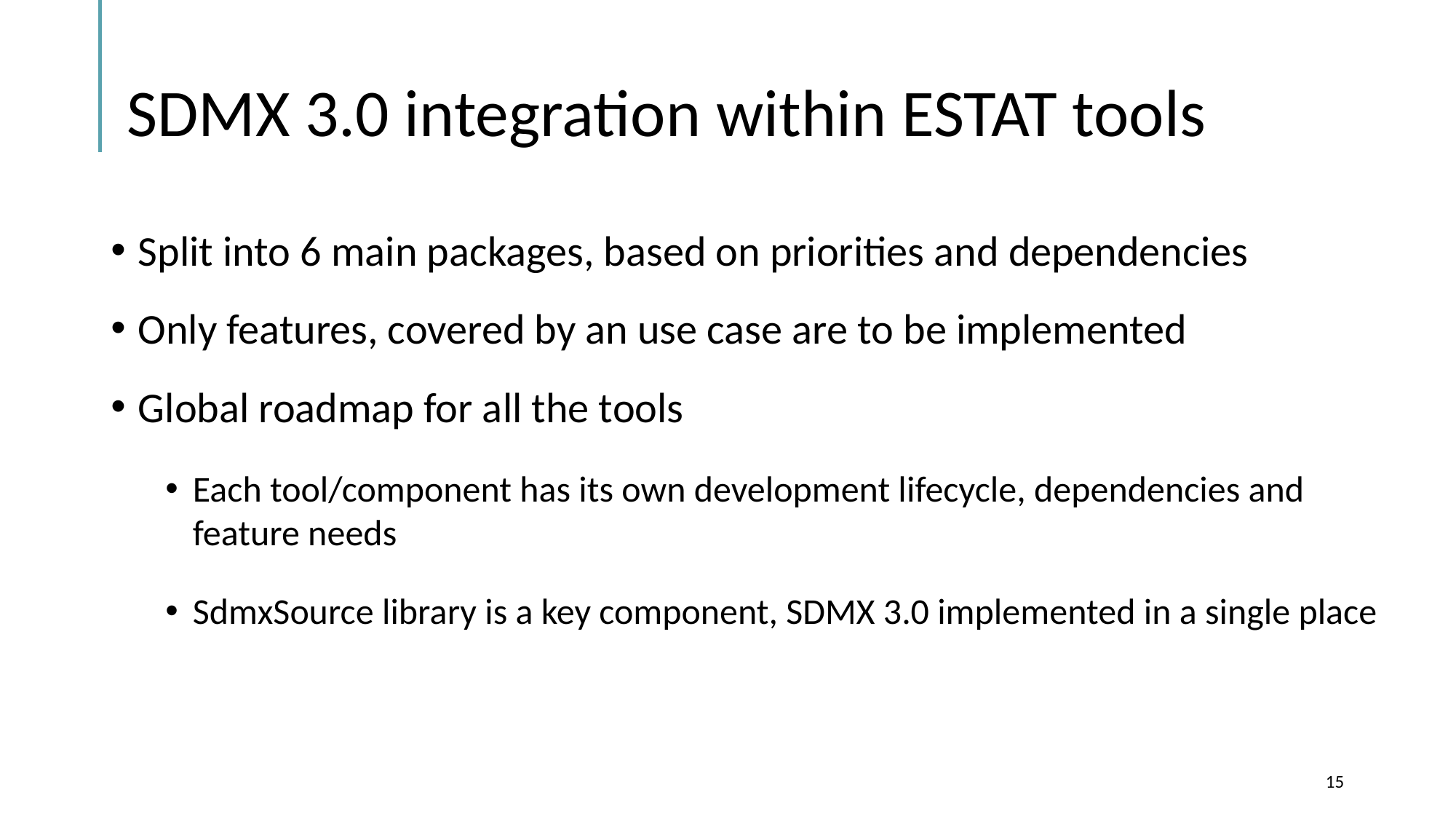

# SDMX 3.0 integration within ESTAT tools
Split into 6 main packages, based on priorities and dependencies
Only features, covered by an use case are to be implemented
Global roadmap for all the tools
Each tool/component has its own development lifecycle, dependencies and feature needs
SdmxSource library is a key component, SDMX 3.0 implemented in a single place
15